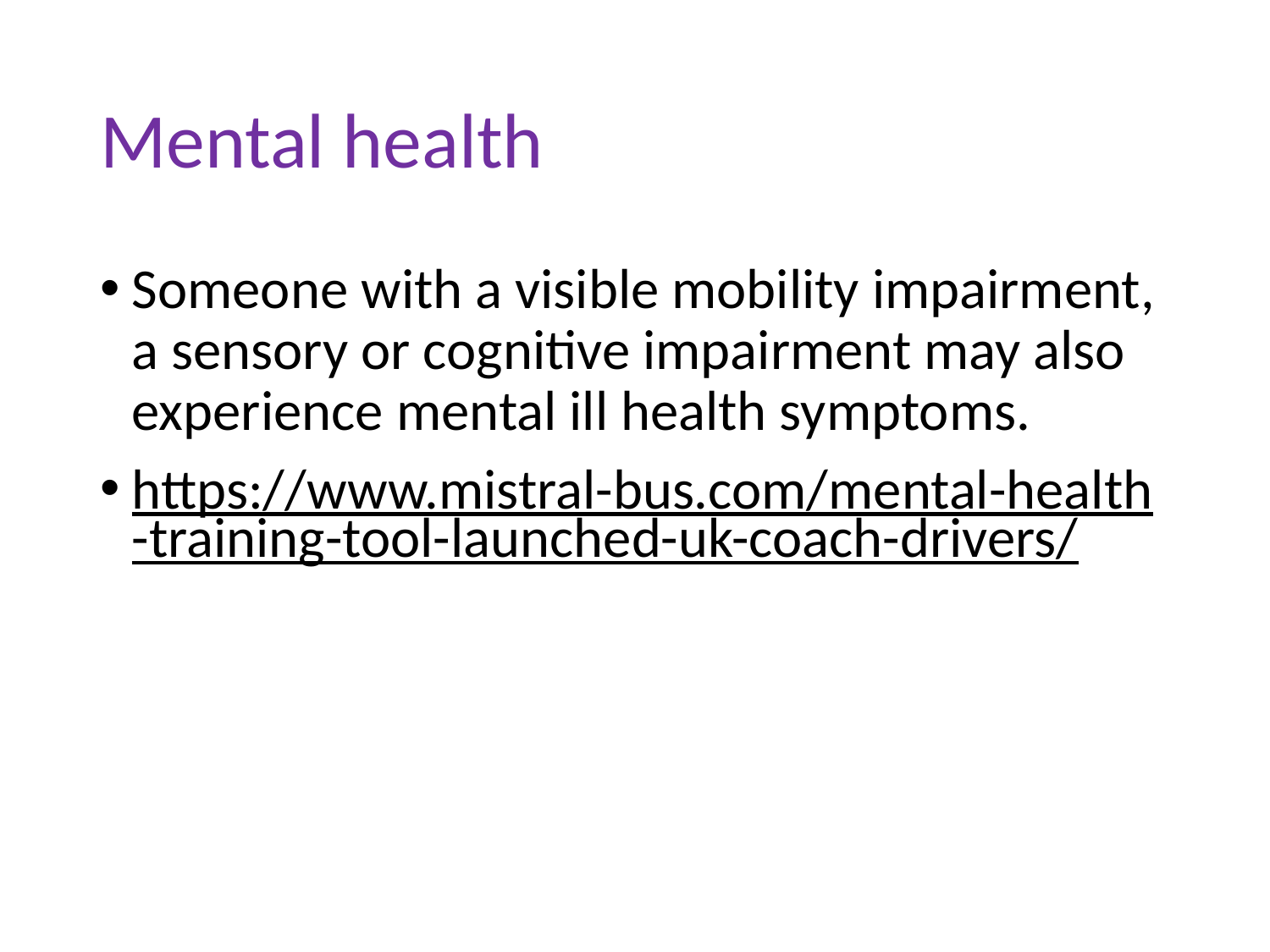

# Mental health
Someone with a visible mobility impairment, a sensory or cognitive impairment may also experience mental ill health symptoms.
https://www.mistral-bus.com/mental-health-training-tool-launched-uk-coach-drivers/